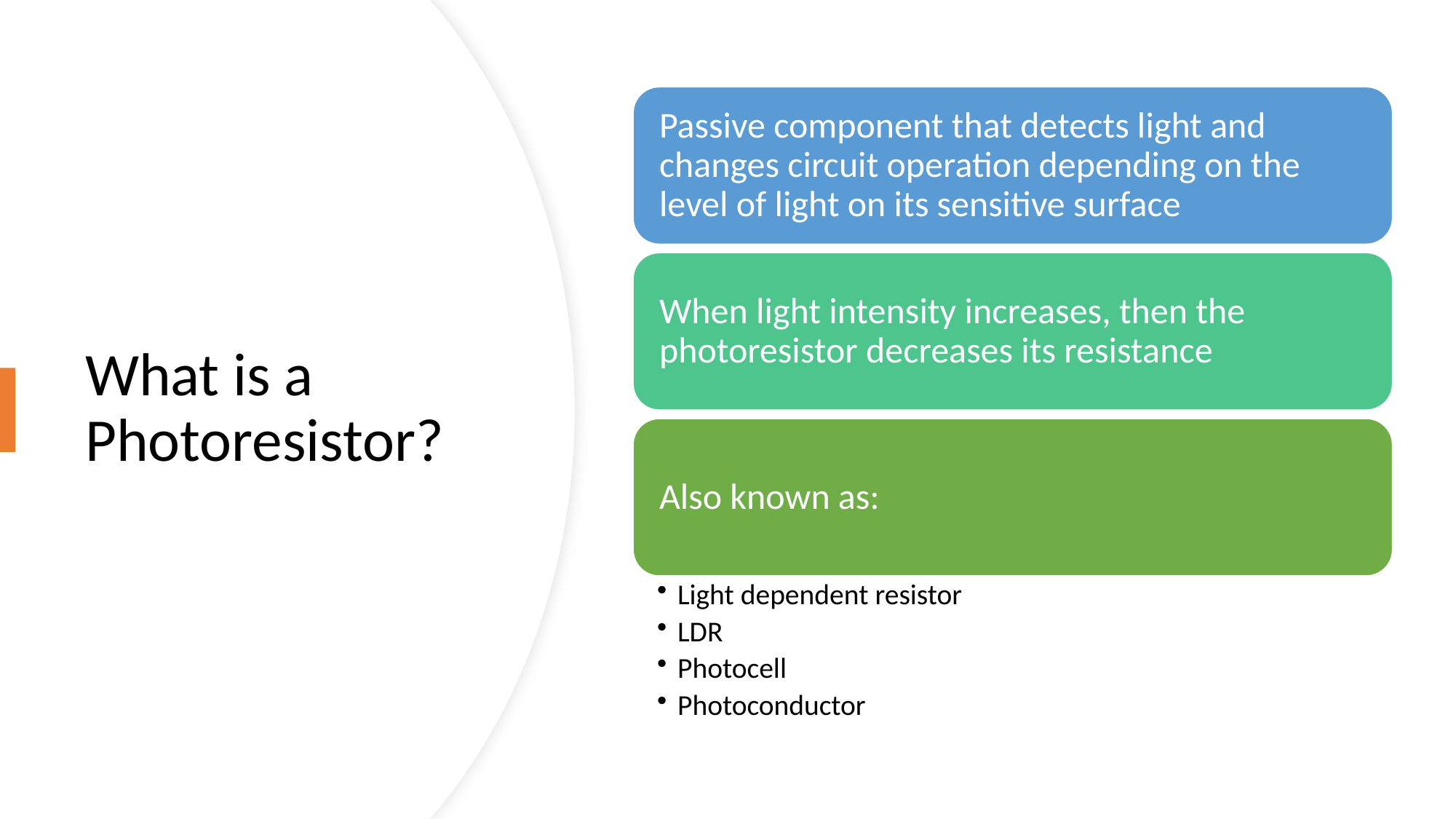

Passive component that detects light and changes circuit operation depending on the level of light on its sensitive surface
When light intensity increases, then the photoresistor decreases its resistance
Also known as:
Light dependent resistor
LDR
Photocell
Photoconductor
# What is a Photoresistor?